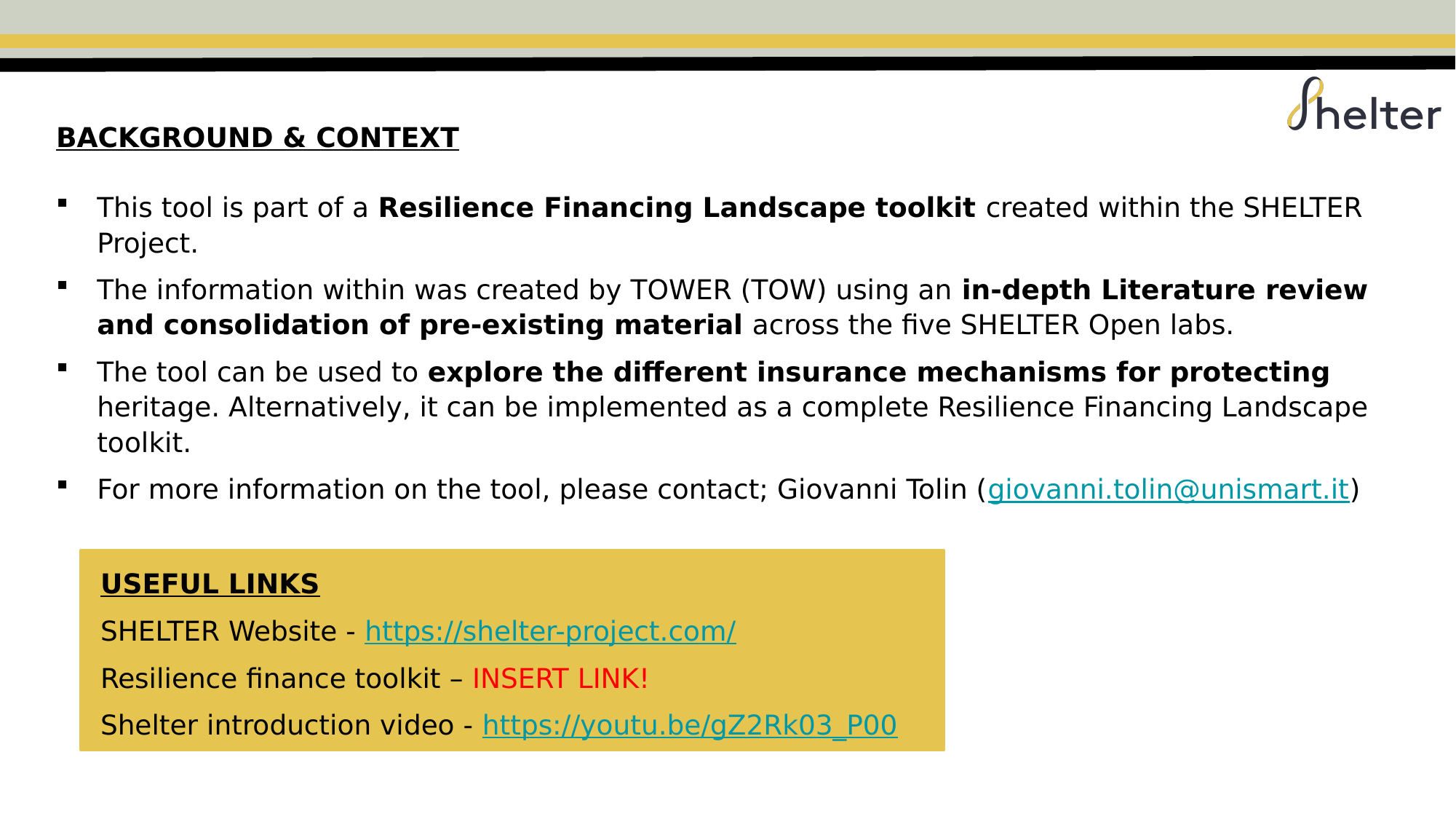

BACKGROUND & CONTEXT
This tool is part of a Resilience Financing Landscape toolkit created within the SHELTER Project.
The information within was created by TOWER (TOW) using an in-depth Literature review and consolidation of pre-existing material across the five SHELTER Open labs.
The tool can be used to explore the different insurance mechanisms for protecting heritage. Alternatively, it can be implemented as a complete Resilience Financing Landscape toolkit.
For more information on the tool, please contact; Giovanni Tolin (giovanni.tolin@unismart.it)

USEFUL LINKS
SHELTER Website - https://shelter-project.com/
Resilience finance toolkit – INSERT LINK!
Shelter introduction video - https://youtu.be/gZ2Rk03_P00